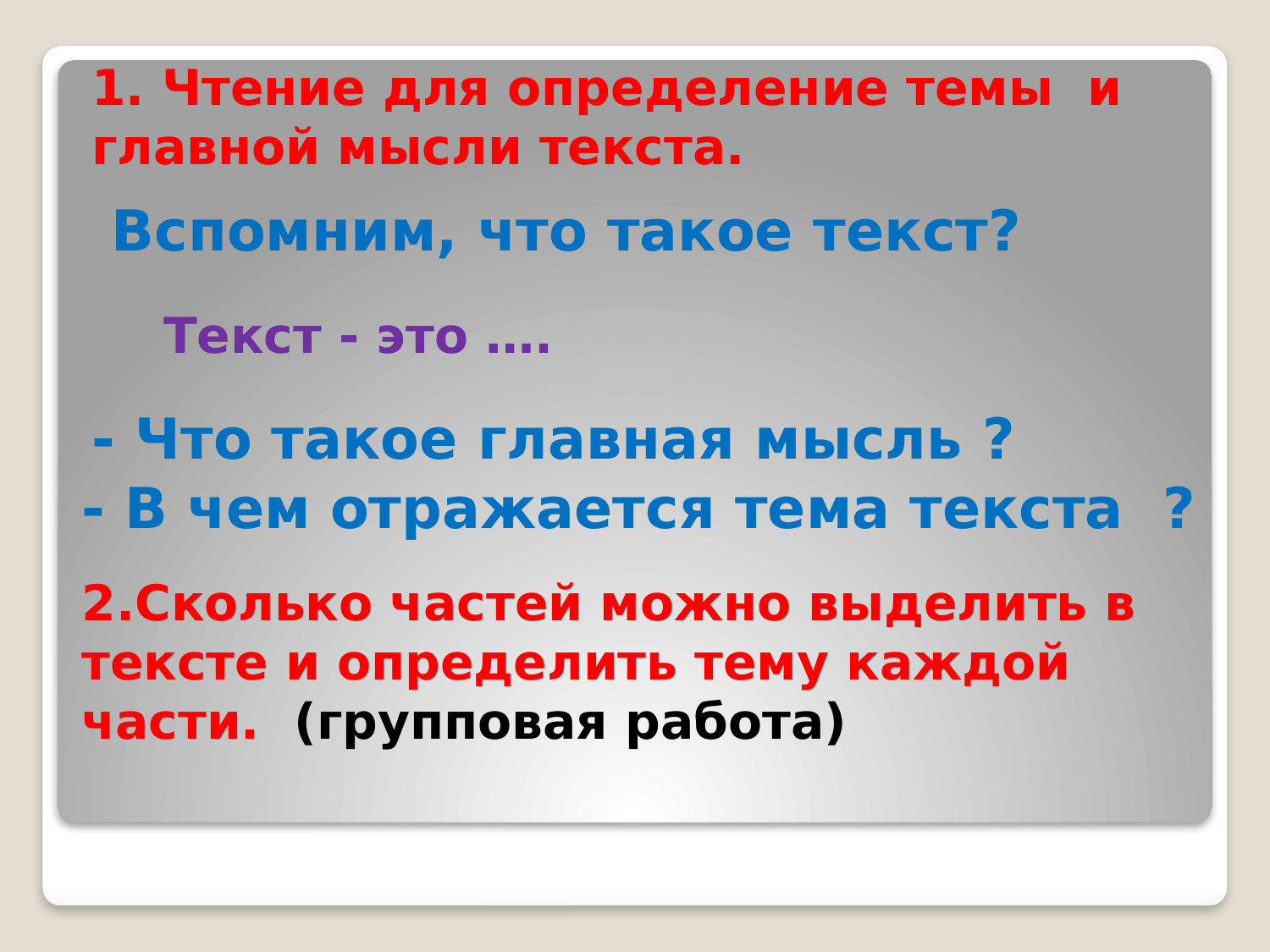

1. Чтение для определение темы  и главной мысли текста.
Вспомним, что такое текст?
Текст - это ….
- Что такое главная мысль ?
- В чем отражается тема текста  ?
2.Сколько частей можно выделить в тексте и определить тему каждой части.  (групповая работа)